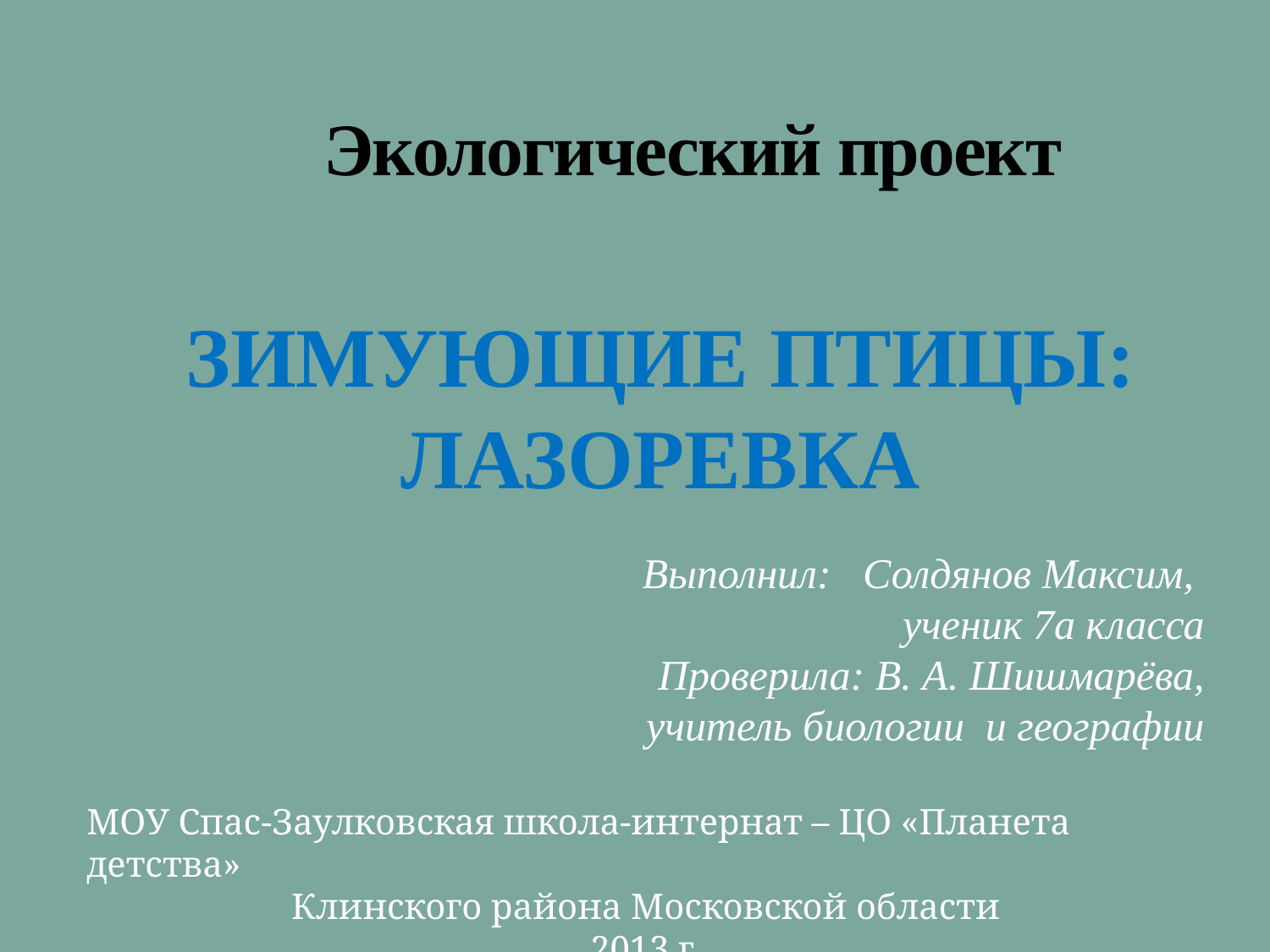

# Экологический проект
ЗИМУЮЩИЕ ПТИЦЫ:
ЛАЗОРЕВКА
Выполнил:   Солдянов Максим,
ученик 7а класса
Проверила: В. А. Шишмарёва,
учитель биологии  и географии

МОУ Спас-Заулковская школа-интернат – ЦО «Планета детства»
Клинского района Московской области
2013 г.